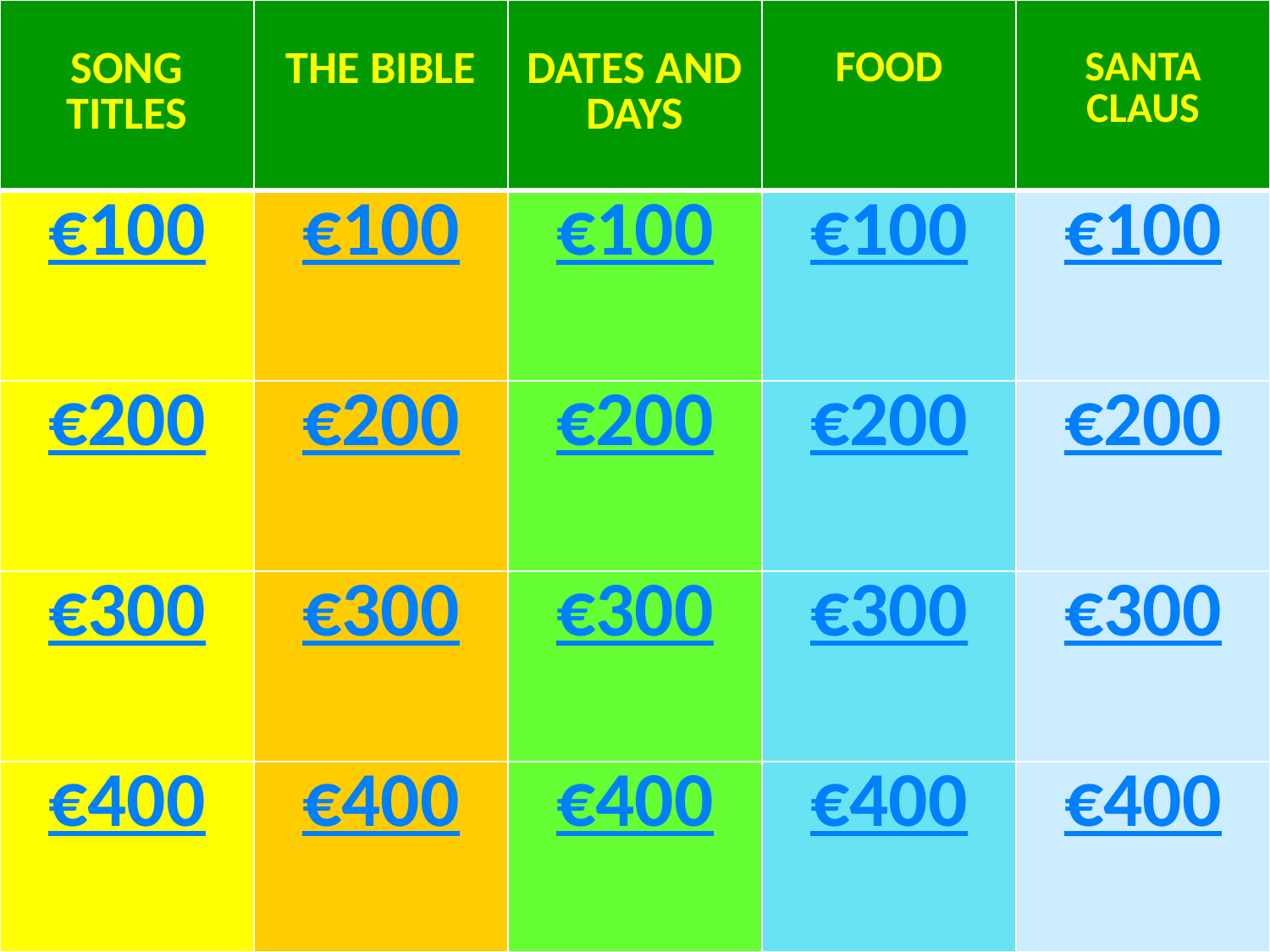

| SONG TITLES | THE BIBLE | DATES AND DAYS | FOOD | SANTA CLAUS |
| --- | --- | --- | --- | --- |
| €100 | €100 | €100 | €100 | €100 |
| €200 | €200 | €200 | €200 | €200 |
| €300 | €300 | €300 | €300 | €300 |
| €400 | €400 | €400 | €400 | €400 |